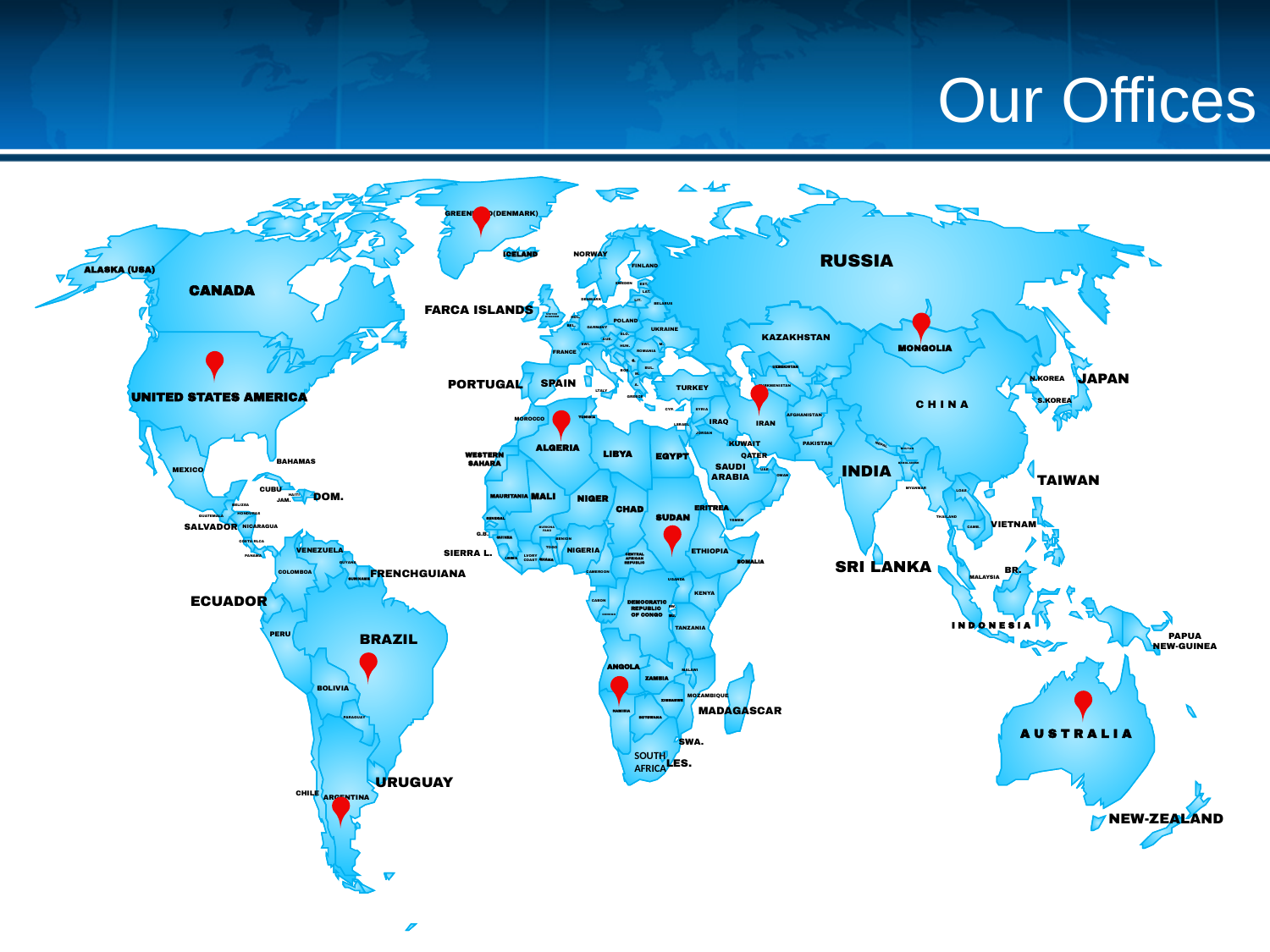

Our Offices

GREENLAND(DENMARK)

ICELAND
NORWAY
RUSSIA

FINLAND
ALASKA (USA)

CANADA
SWEDEN

EST.

LAT.

DENMARK
LIT.
BELARUS

FARCA ISLANDS

UNITED
 KINGDOM

HOL.

POLAND

BEL.
GARMANY

UKRAINE

KAZAKHSTAN
SLO.

AUS.

M.
SWI.
MONGOLIA

HUN.

ROMANIA
FRANCE

S.

UZBEKISTAN

BUL.

BOS.
JAPAN

M.

N.KOREA

A.
TURKEY
TURKMENISTAN

LTALY
UNITED STATES AMERICA
GREECE

S.KOREA

C H I N A

SYRIA
CYP.

AFGHANISTAN
TUNISIA
IRAQ
IRAN

LSRAEL

JORDAN

KUWAIT
PAKISTAN

ALGERIA
NEPAL

BHUTAN
LIBYA

WESTERN
SAHARA
EGYPT
QATER

BAHAMAS
SAUDI
ARABIA
INDIA
BANGLADESH

MEXICO

UAE

TAIWAN
OMAN

CUBU
MYANMAR
LOAS
DOM.
MALI
MAURITANIA
HAITI
NIGER

JAM.
ERITREA
BELIZEA
CHAD

SUDAN
HONDURAS

GUATEMALA
THAILAND
SENEGAL

YEMEN
VIETNAM

SALVADOR
NICARAGUA

CAMB.
BURKINA
FASO

G.B.

GUINEA

BENION

COSTA RLCA

TOGO
VENEZUELA
NIGERIA

SIERRA L.
ETHIOPIA

CENTRAL
AFRICAN
REPUBLIC

LVORY
COAST
PANAMA
LIBERIA
SRI LANKA
GHANA

SOMALIA
GUYANA
BR.
FRENCHGUIANA

COLOMBOA
CAMEROON

MALAYSIA

SURINAME
UGANDA

KENYA
ECUADOR

CABON
DEMOCRATIC
REPUBLIC
OF CONGO

RW.

CONOGO
BU.

I N D O N E S I A

TANZANIA

PERU
BRAZIL
PAPUA
NEW-GUINEA

ANGOLA
MALAWI

ZAMBIA
BOLIVIA

MOZAMBIQUE

ZIMBABWE

MADAGASCAR

NAMIBIA

PARAGUAY
BOTSWANA

A U S T R A L I A
SWA.
SOUTH
AFRICA
LES.

URUGUAY

CHILE
ARGENTINA
NEW-ZEALAND

PORTUGAL
SPAIN
MOROCCO